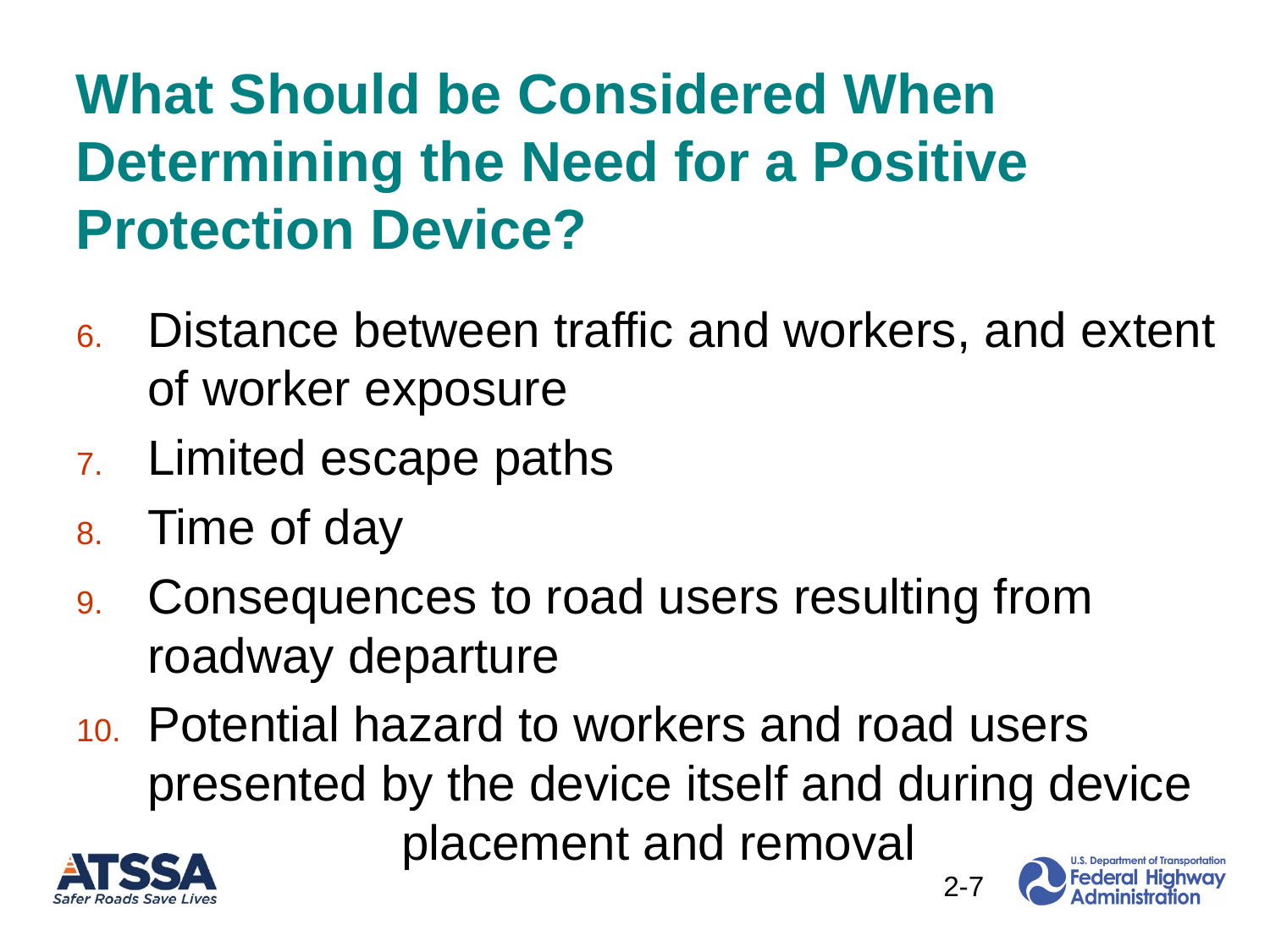

What Should be Considered When Determining the Need for a Positive Protection Device?

Distance between traffic and workers, and extent of worker exposure
Limited escape paths
Time of day
Consequences to road users resulting from roadway departure
Potential hazard to workers and road users presented by the device itself and during device             		placement and removal